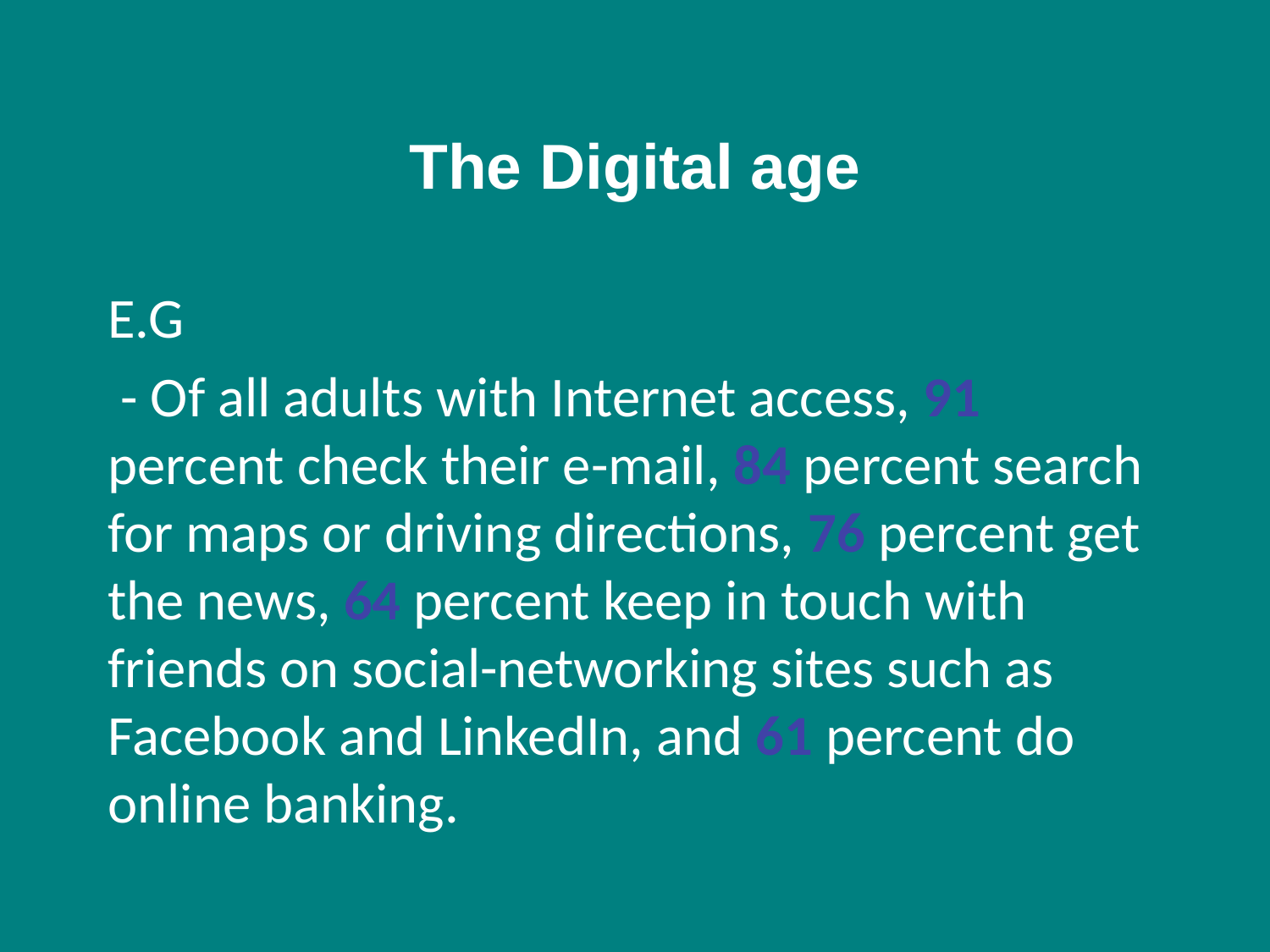

# The Digital age

E.G
 - Of all adults with Internet access, 91 percent check their e-mail, 84 percent search for maps or driving directions, 76 percent get the news, 64 percent keep in touch with friends on social-networking sites such as Facebook and LinkedIn, and 61 percent do online banking.